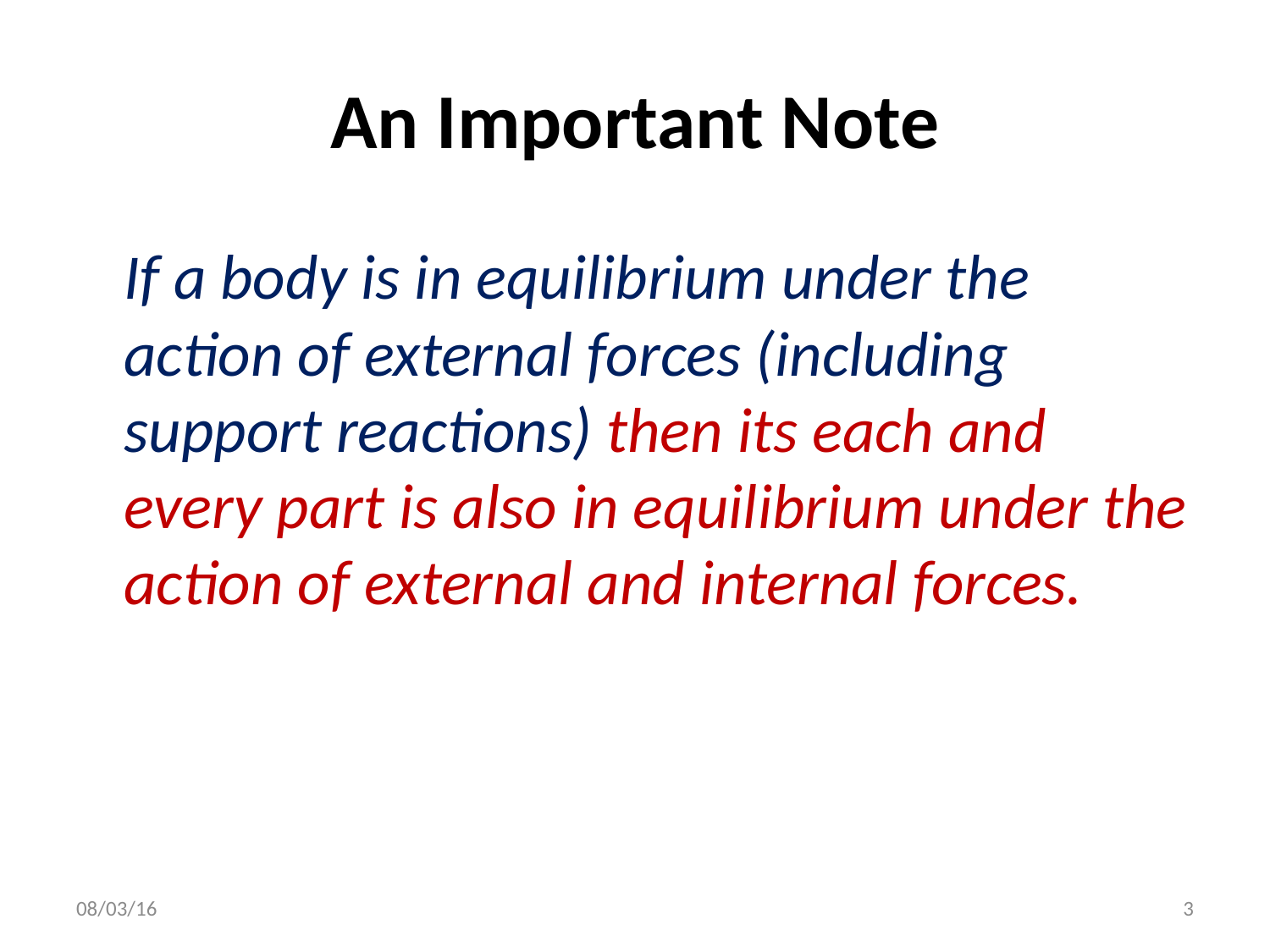

# An Important Note
	If a body is in equilibrium under the action of external forces (including support reactions) then its each and every part is also in equilibrium under the action of external and internal forces.
08/03/16
3